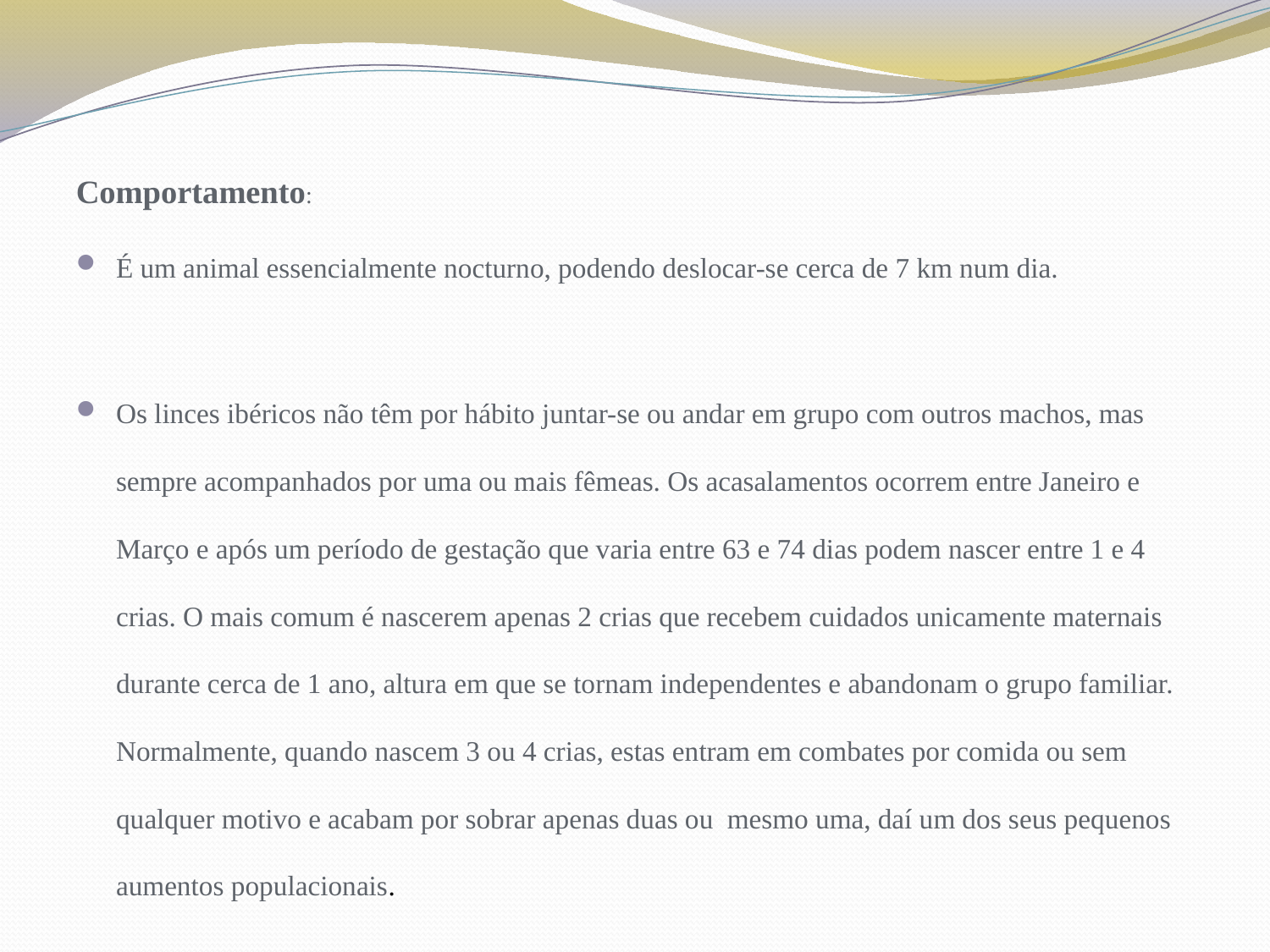

Comportamento:
É um animal essencialmente nocturno, podendo deslocar-se cerca de 7 km num dia.

Os linces ibéricos não têm por hábito juntar-se ou andar em grupo com outros machos, mas sempre acompanhados por uma ou mais fêmeas. Os acasalamentos ocorrem entre Janeiro e Março e após um período de gestação que varia entre 63 e 74 dias podem nascer entre 1 e 4 crias. O mais comum é nascerem apenas 2 crias que recebem cuidados unicamente maternais durante cerca de 1 ano, altura em que se tornam independentes e abandonam o grupo familiar. Normalmente, quando nascem 3 ou 4 crias, estas entram em combates por comida ou sem qualquer motivo e acabam por sobrar apenas duas ou  mesmo uma, daí um dos seus pequenos aumentos populacionais.